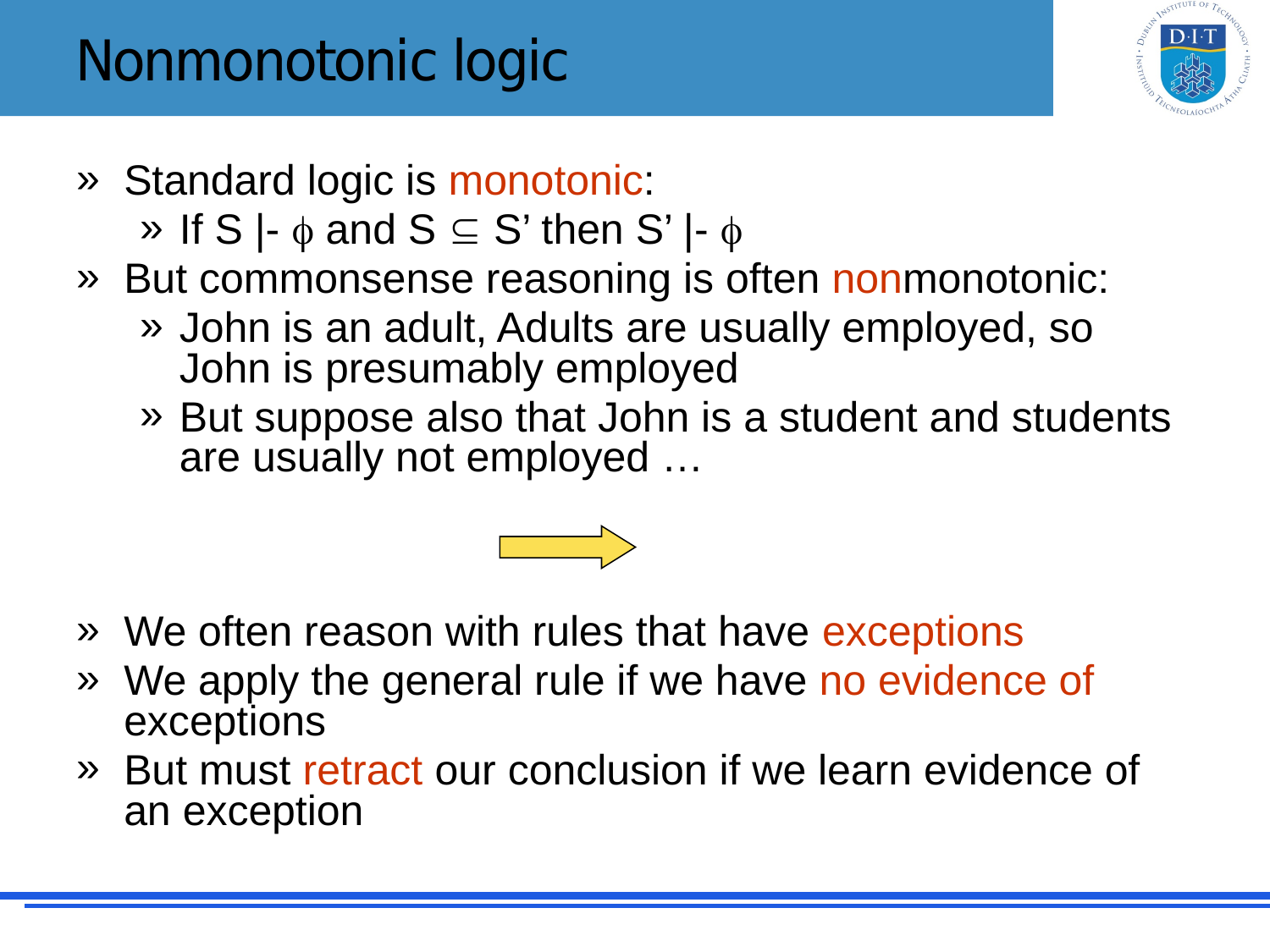

# Nonmonotonic logic
Standard logic is monotonic:
If S |- φ and S ⊆ S’ then S’ |- φ
But commonsense reasoning is often nonmonotonic:
John is an adult, Adults are usually employed, so John is presumably employed
But suppose also that John is a student and students are usually not employed …

We often reason with rules that have exceptions
We apply the general rule if we have no evidence of exceptions
But must retract our conclusion if we learn evidence of an exception